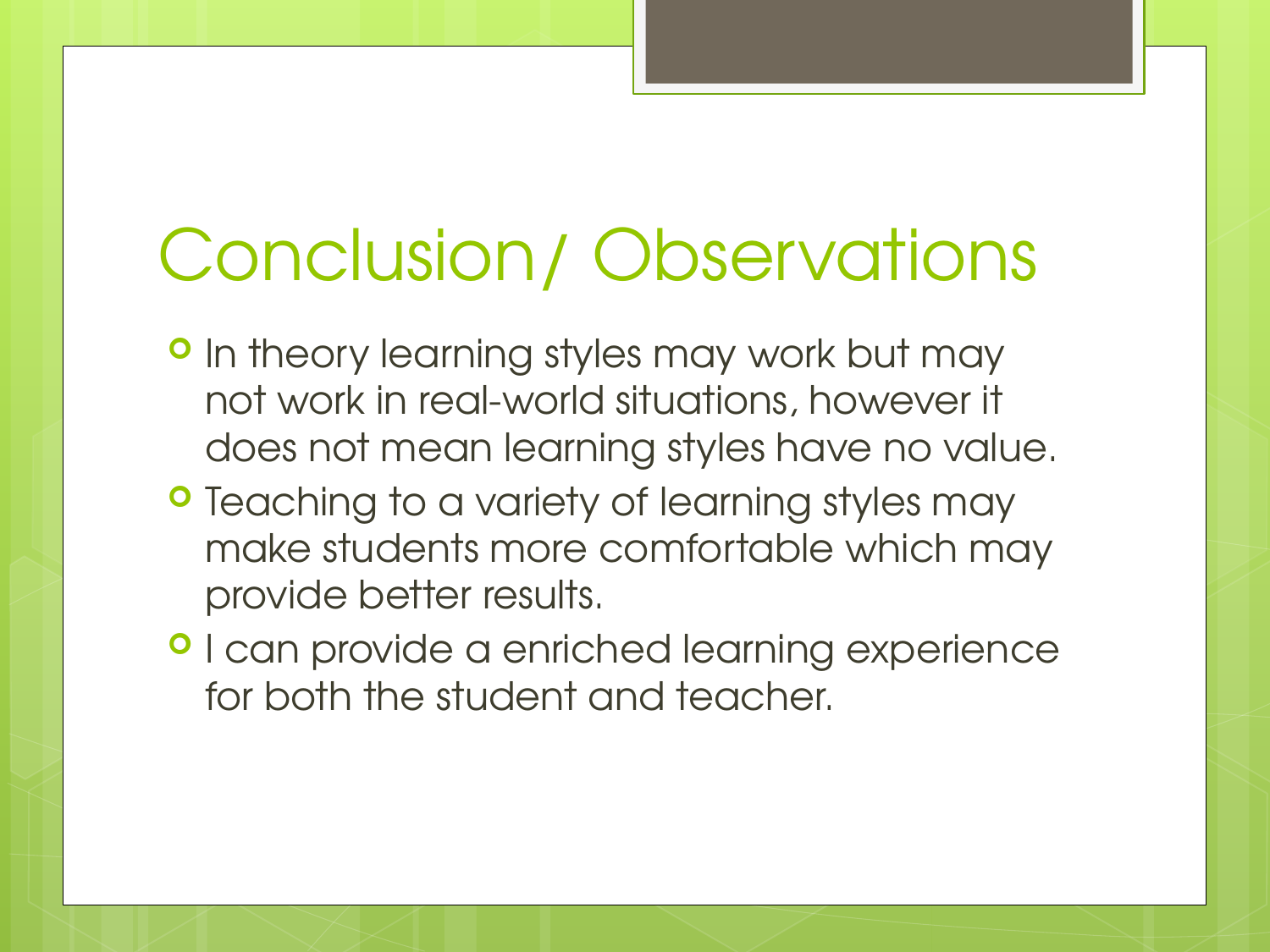

# Conclusion/ Observations
In theory learning styles may work but may not work in real-world situations, however it does not mean learning styles have no value.
Teaching to a variety of learning styles may make students more comfortable which may provide better results.
I can provide a enriched learning experience for both the student and teacher.